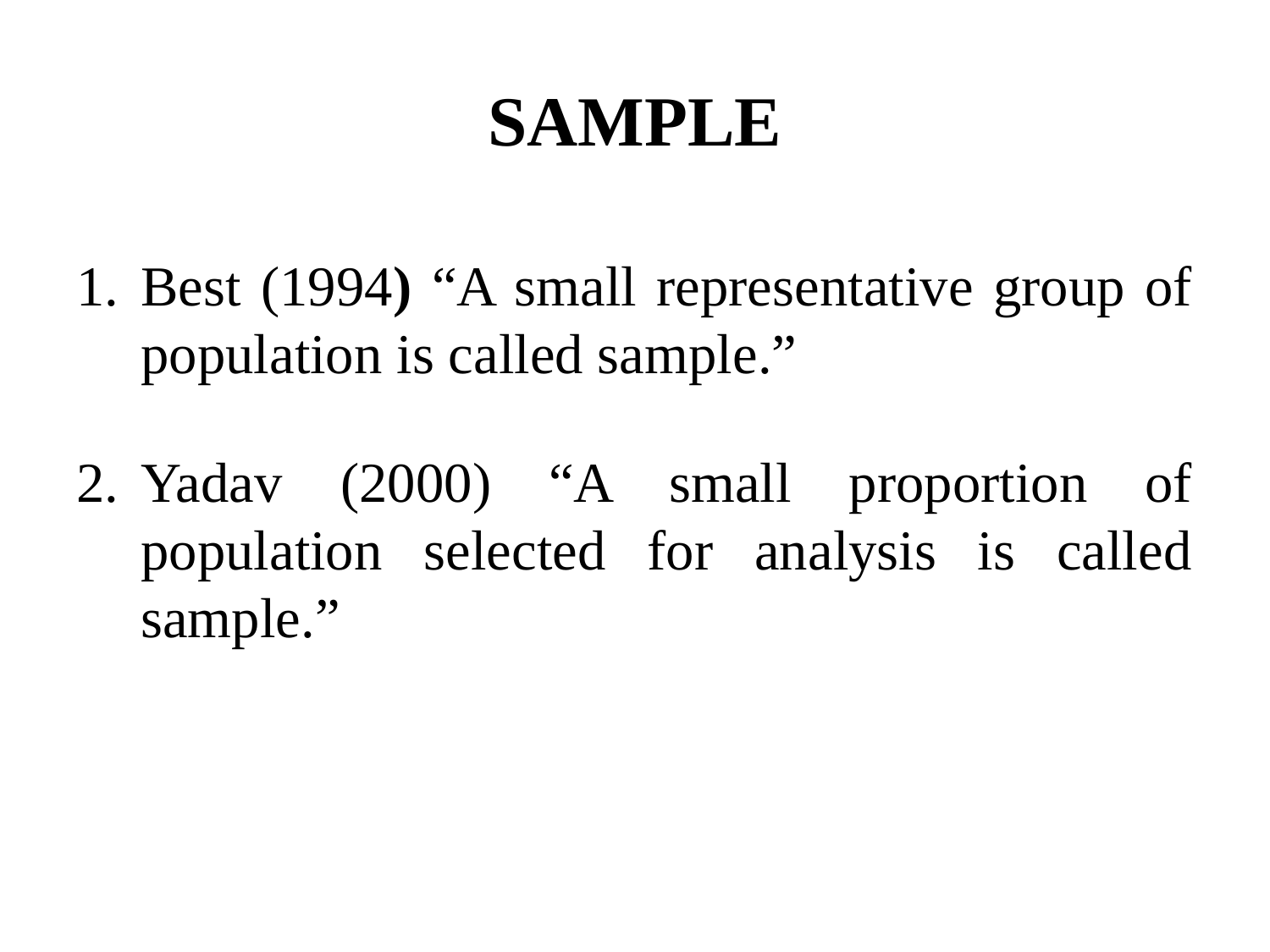

# SAMPLE
Best (1994) “A small representative group of population is called sample.”

Yadav (2000) “A small proportion of population selected for analysis is called sample.”